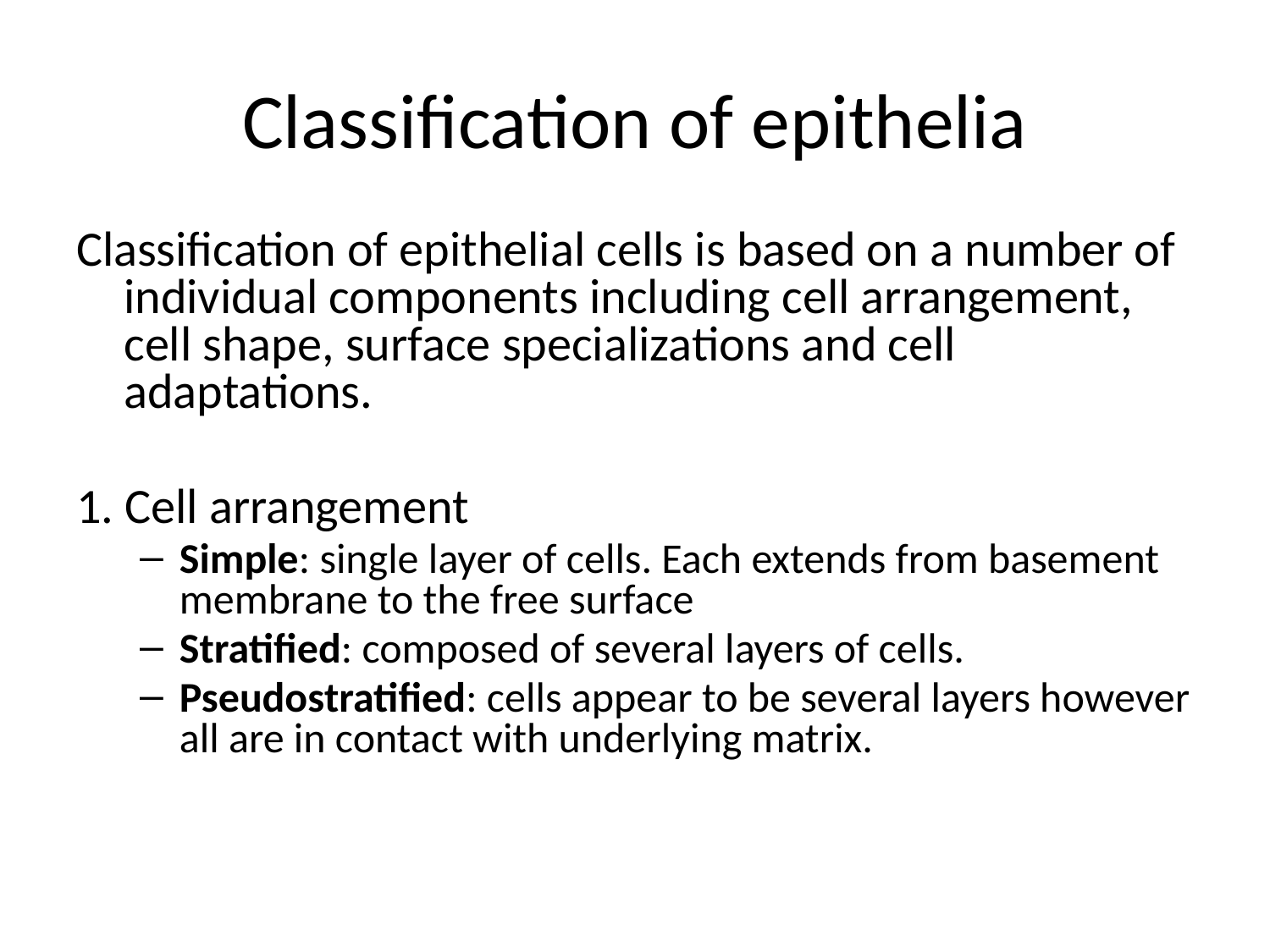

# Classification of epithelia
Classification of epithelial cells is based on a number of individual components including cell arrangement, cell shape, surface specializations and cell adaptations.

1. Cell arrangement
Simple: single layer of cells. Each extends from basement membrane to the free surface
Stratified: composed of several layers of cells.
Pseudostratified: cells appear to be several layers however all are in contact with underlying matrix.